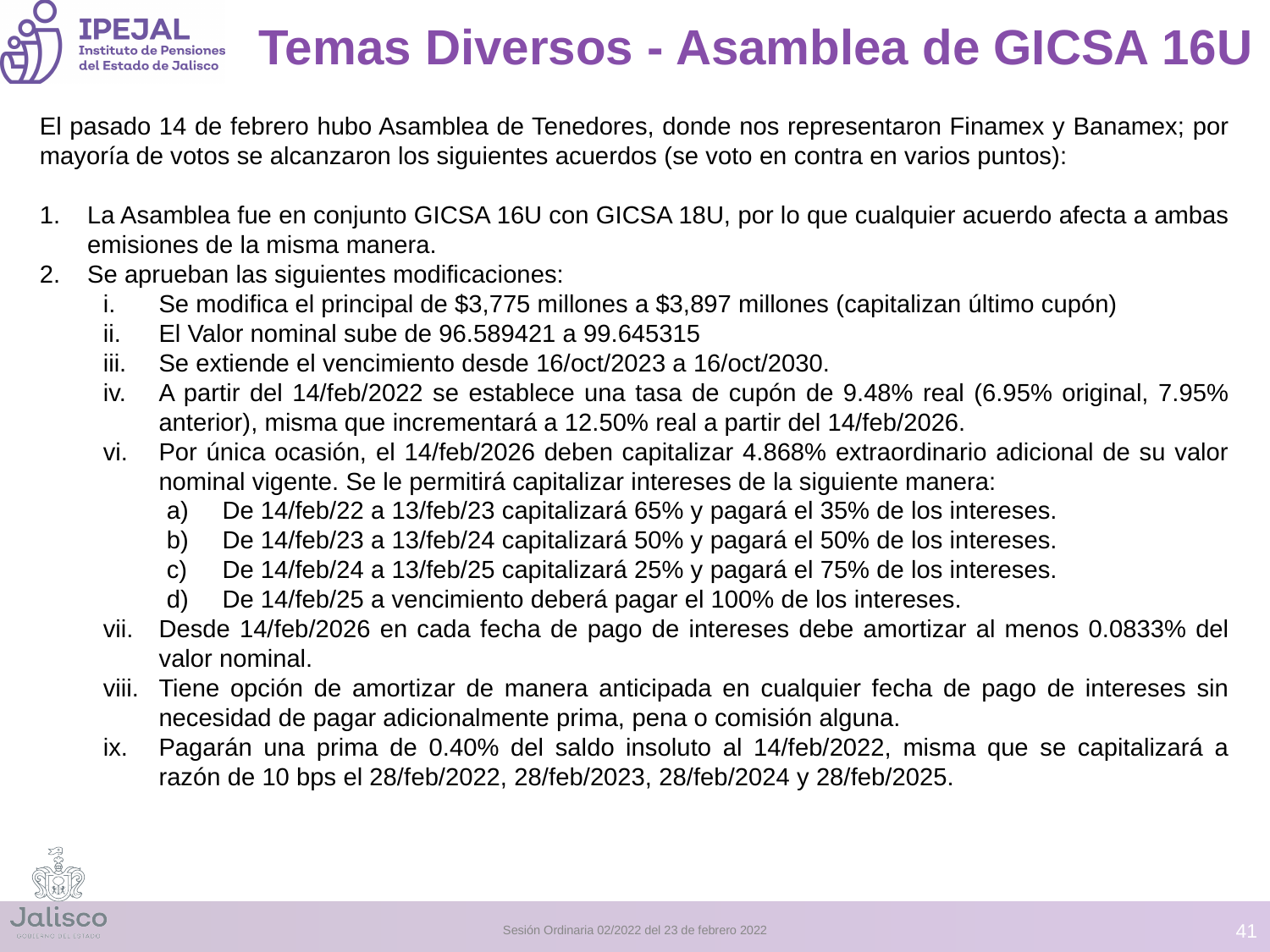

# Temas Diversos - Asamblea de GICSA 16U
El pasado 14 de febrero hubo Asamblea de Tenedores, donde nos representaron Finamex y Banamex; por mayoría de votos se alcanzaron los siguientes acuerdos (se voto en contra en varios puntos):

La Asamblea fue en conjunto GICSA 16U con GICSA 18U, por lo que cualquier acuerdo afecta a ambas emisiones de la misma manera.
Se aprueban las siguientes modificaciones:
Se modifica el principal de $3,775 millones a $3,897 millones (capitalizan último cupón)
El Valor nominal sube de 96.589421 a 99.645315
Se extiende el vencimiento desde 16/oct/2023 a 16/oct/2030.
A partir del 14/feb/2022 se establece una tasa de cupón de 9.48% real (6.95% original, 7.95% anterior), misma que incrementará a 12.50% real a partir del 14/feb/2026.
Por única ocasión, el 14/feb/2026 deben capitalizar 4.868% extraordinario adicional de su valor nominal vigente. Se le permitirá capitalizar intereses de la siguiente manera:
De 14/feb/22 a 13/feb/23 capitalizará 65% y pagará el 35% de los intereses.
De 14/feb/23 a 13/feb/24 capitalizará 50% y pagará el 50% de los intereses.
De 14/feb/24 a 13/feb/25 capitalizará 25% y pagará el 75% de los intereses.
De 14/feb/25 a vencimiento deberá pagar el 100% de los intereses.
Desde 14/feb/2026 en cada fecha de pago de intereses debe amortizar al menos 0.0833% del valor nominal.
Tiene opción de amortizar de manera anticipada en cualquier fecha de pago de intereses sin necesidad de pagar adicionalmente prima, pena o comisión alguna.
Pagarán una prima de 0.40% del saldo insoluto al 14/feb/2022, misma que se capitalizará a razón de 10 bps el 28/feb/2022, 28/feb/2023, 28/feb/2024 y 28/feb/2025.

41
Sesión Ordinaria 02/2022 del 23 de febrero 2022